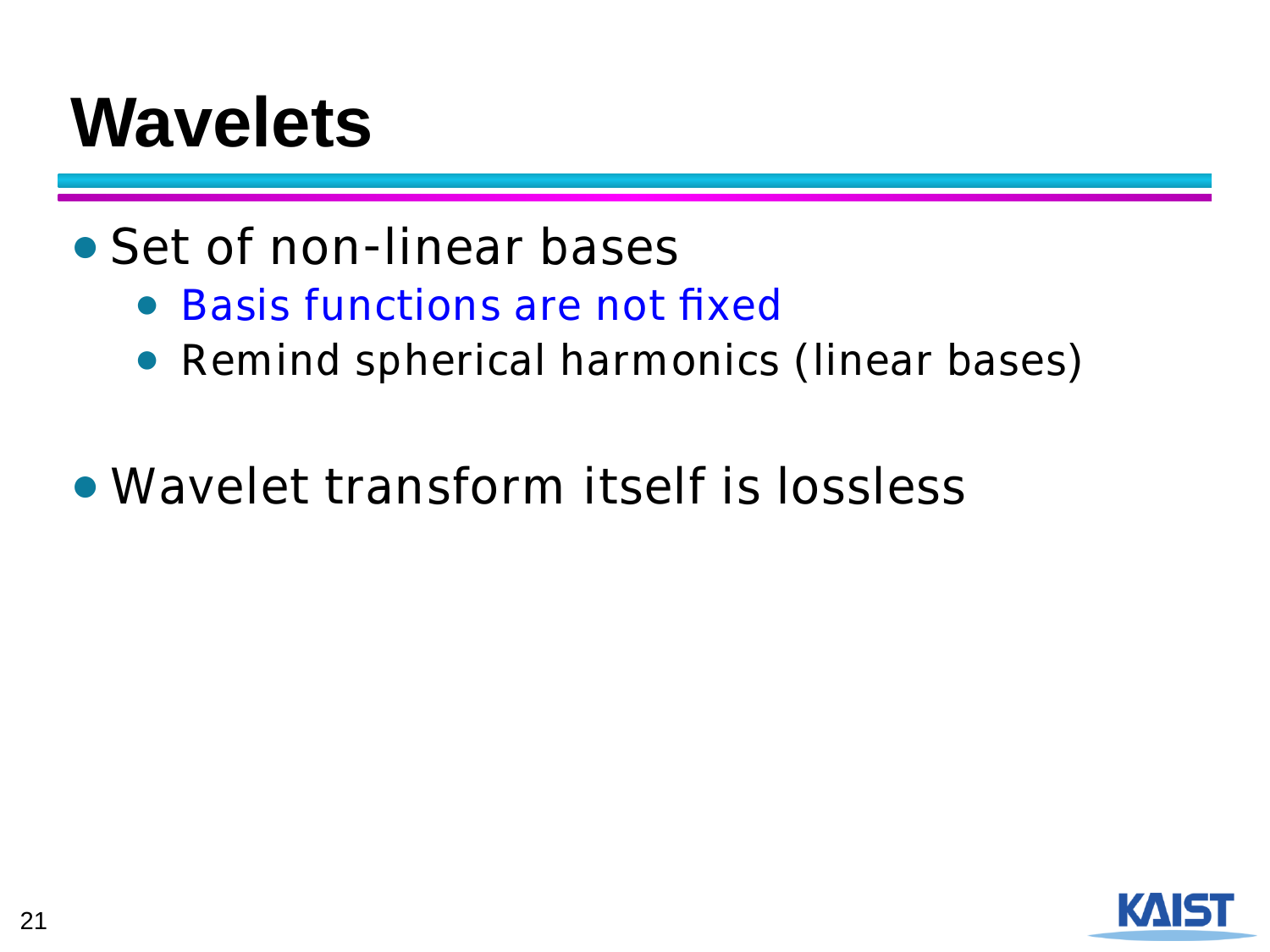

# Wavelets
Set of non-linear bases
Basis functions are not fixed
Remind spherical harmonics (linear bases)

Wavelet transform itself is lossless